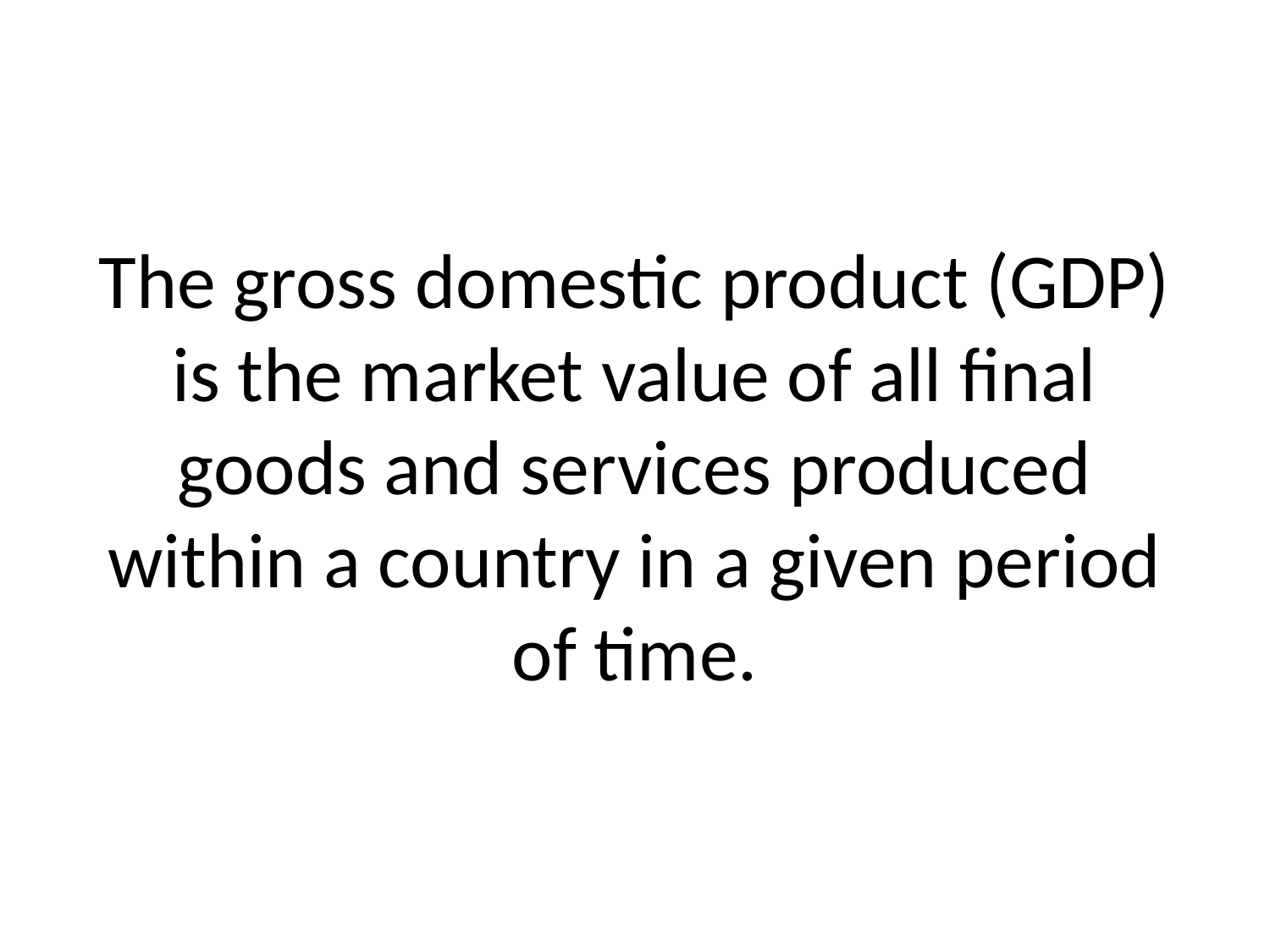

# The gross domestic product (GDP) is the market value of all final goods and services produced within a country in a given period of time.